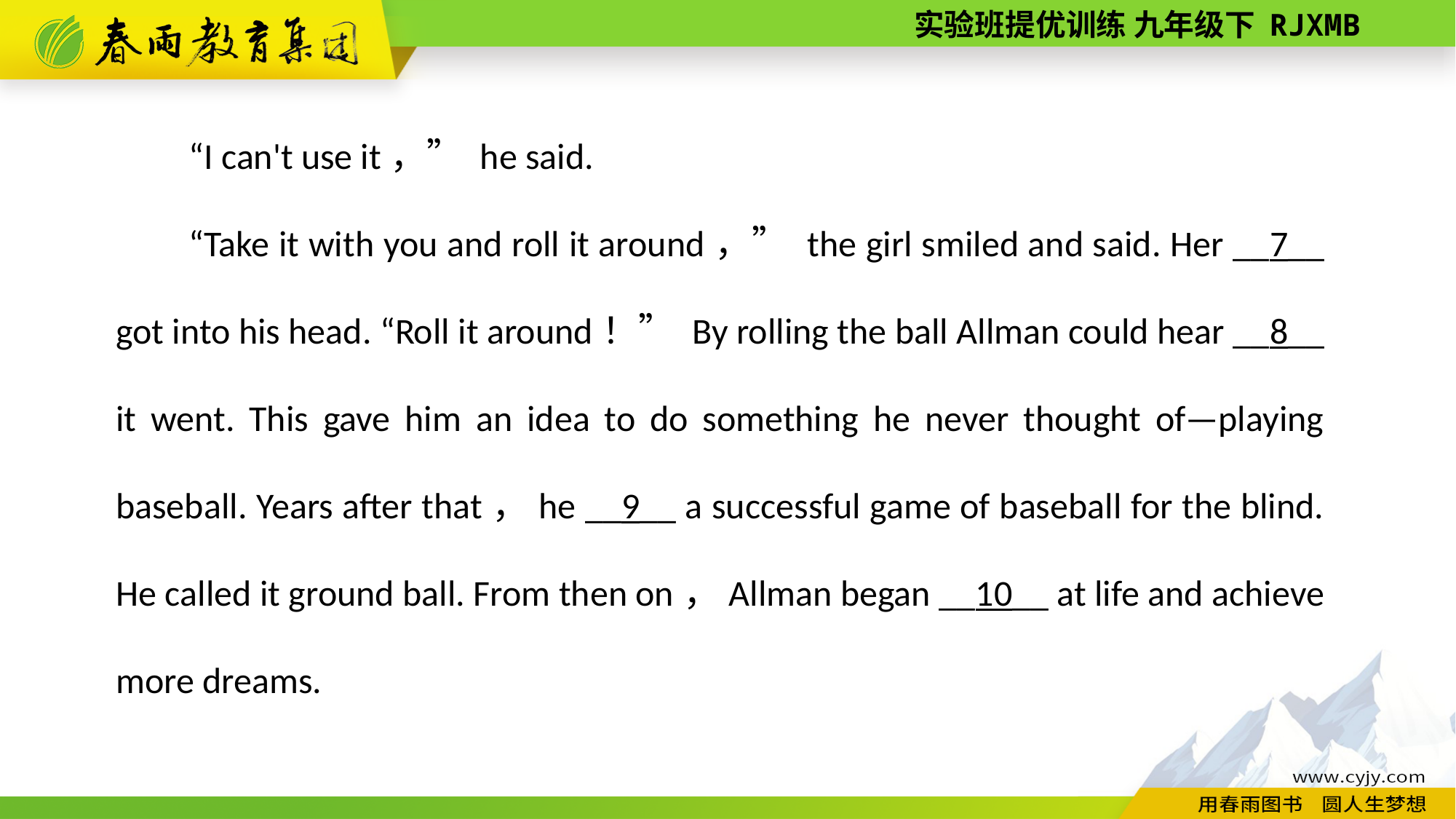

“I can't use it，” he said.
“Take it with you and roll it around，” the girl smiled and said. Her __7__ got into his head. “Roll it around！” By rolling the ball Allman could hear __8__ it went. This gave him an idea to do something he never thought of—playing baseball. Years after that，he __9__ a successful game of baseball for the blind. He called it ground ball. From then on，Allman began __10__ at life and achieve more dreams.